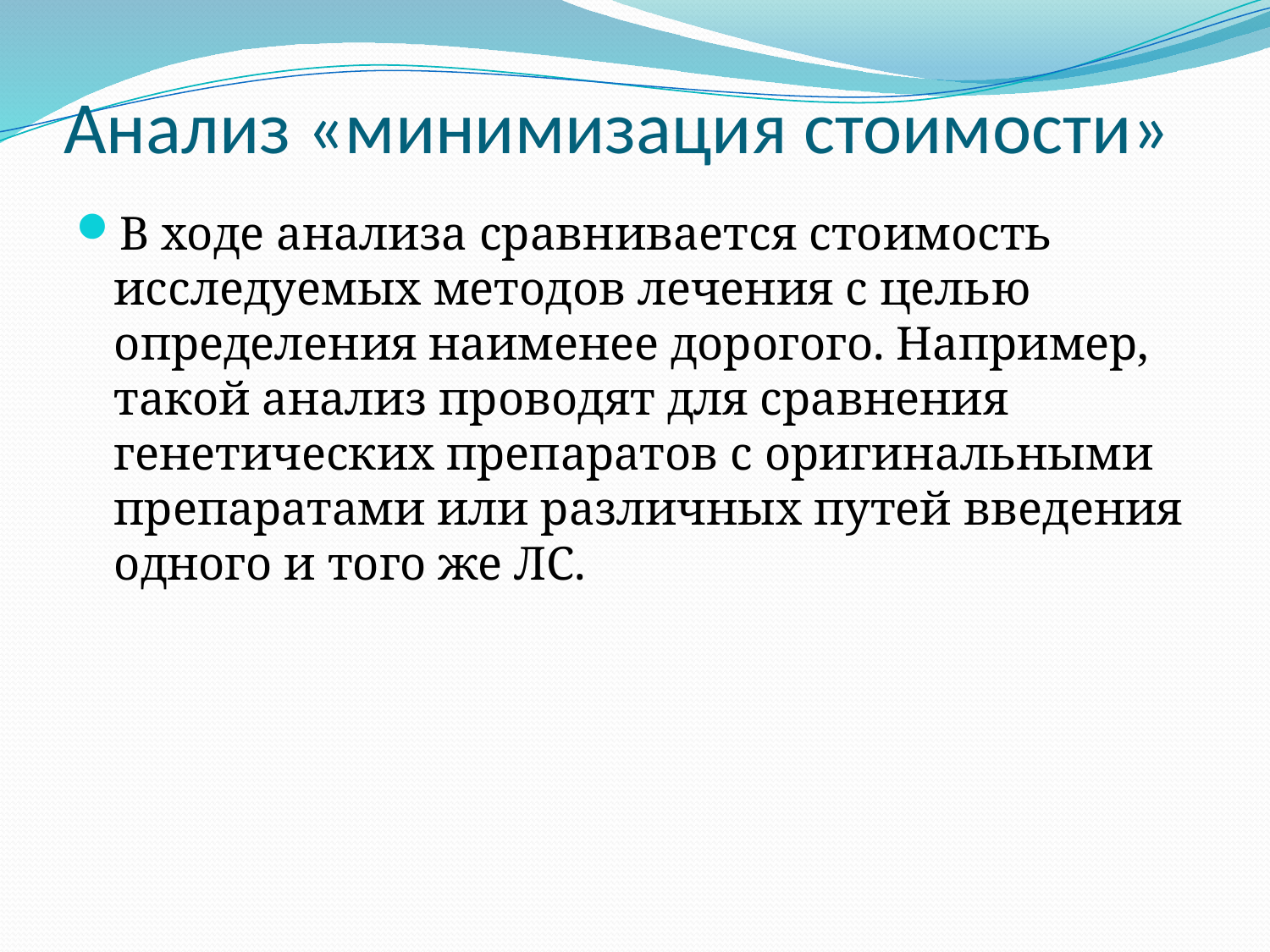

# Анализ «минимизация стоимости»
В ходе анализа сравнивается стоимость исследуемых методов лечения с целью определения наименее дорогого. Например, такой анализ проводят для сравнения генетических препаратов с оригинальными препаратами или различных путей введения одного и того же ЛС.